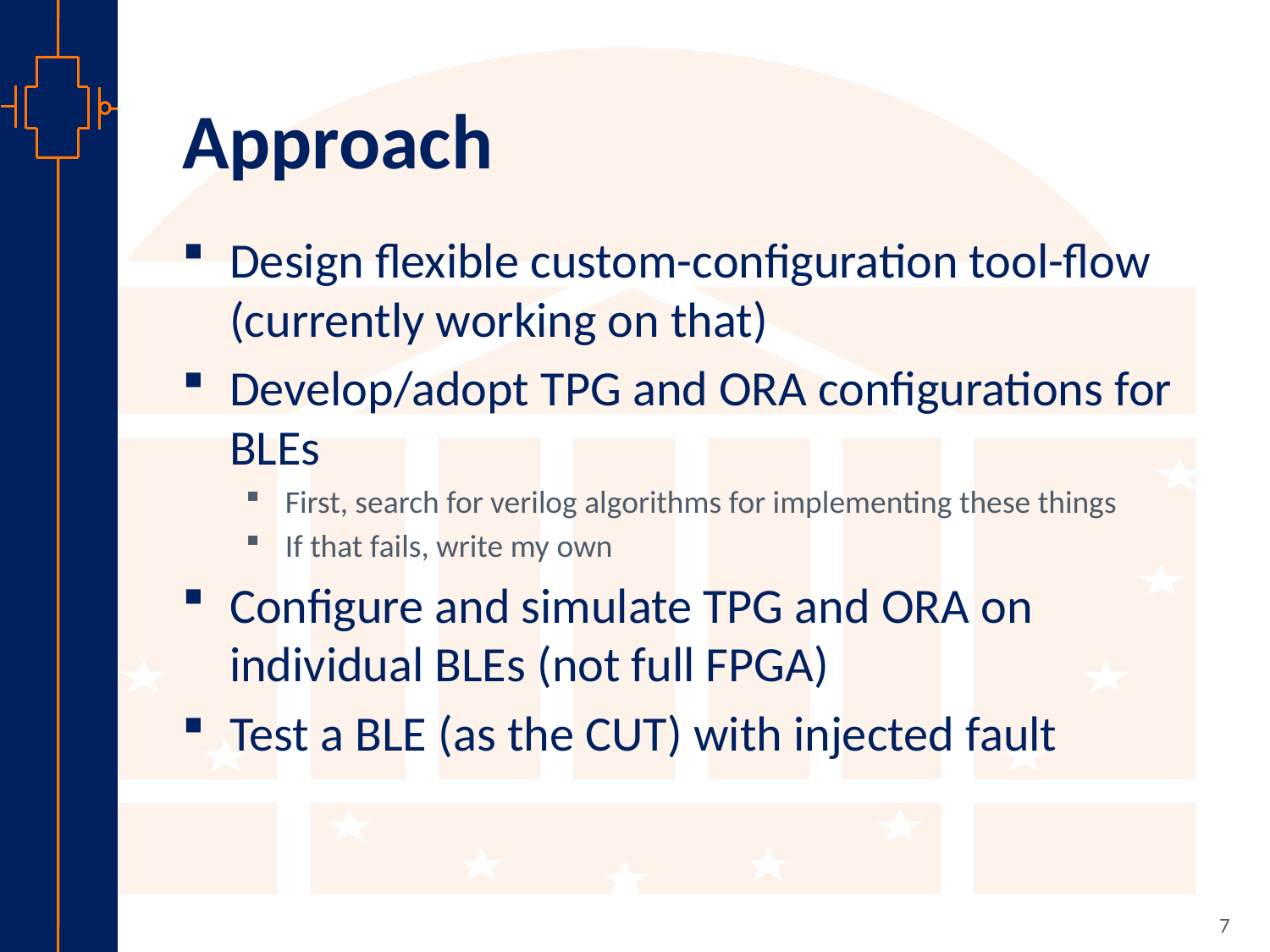

# Approach
Design flexible custom-configuration tool-flow (currently working on that)
Develop/adopt TPG and ORA configurations for BLEs
First, search for verilog algorithms for implementing these things
If that fails, write my own
Configure and simulate TPG and ORA on individual BLEs (not full FPGA)
Test a BLE (as the CUT) with injected fault
7